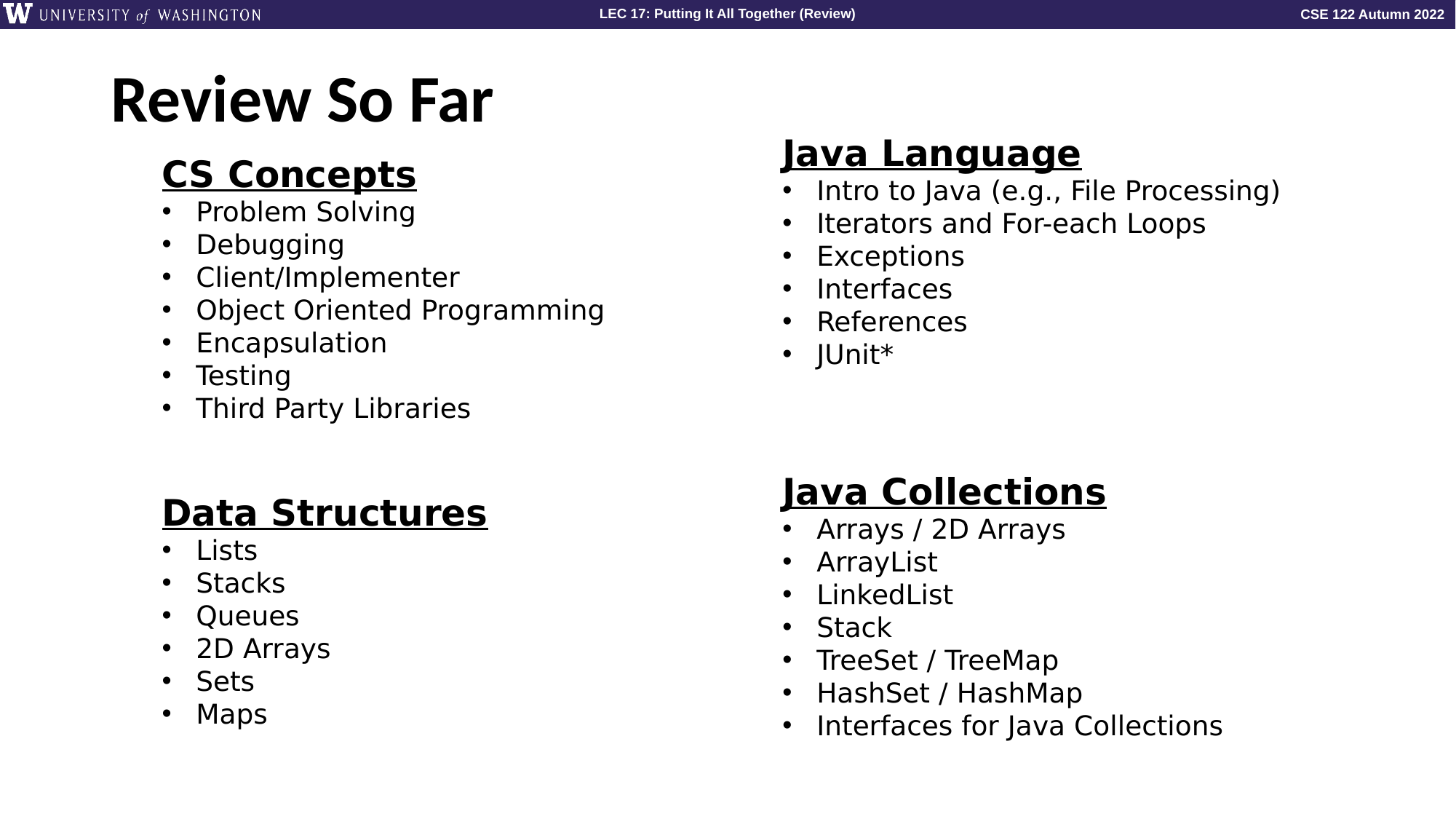

# Review So Far
Java Language
Intro to Java (e.g., File Processing)
Iterators and For-each Loops
Exceptions
Interfaces
References
JUnit*

Java Collections
Arrays / 2D Arrays
ArrayList
LinkedList
Stack
TreeSet / TreeMap
HashSet / HashMap
Interfaces for Java Collections

CS Concepts
Problem Solving
Debugging
Client/Implementer
Object Oriented Programming
Encapsulation
Testing
Third Party Libraries

Data Structures
Lists
Stacks
Queues
2D Arrays
Sets
Maps